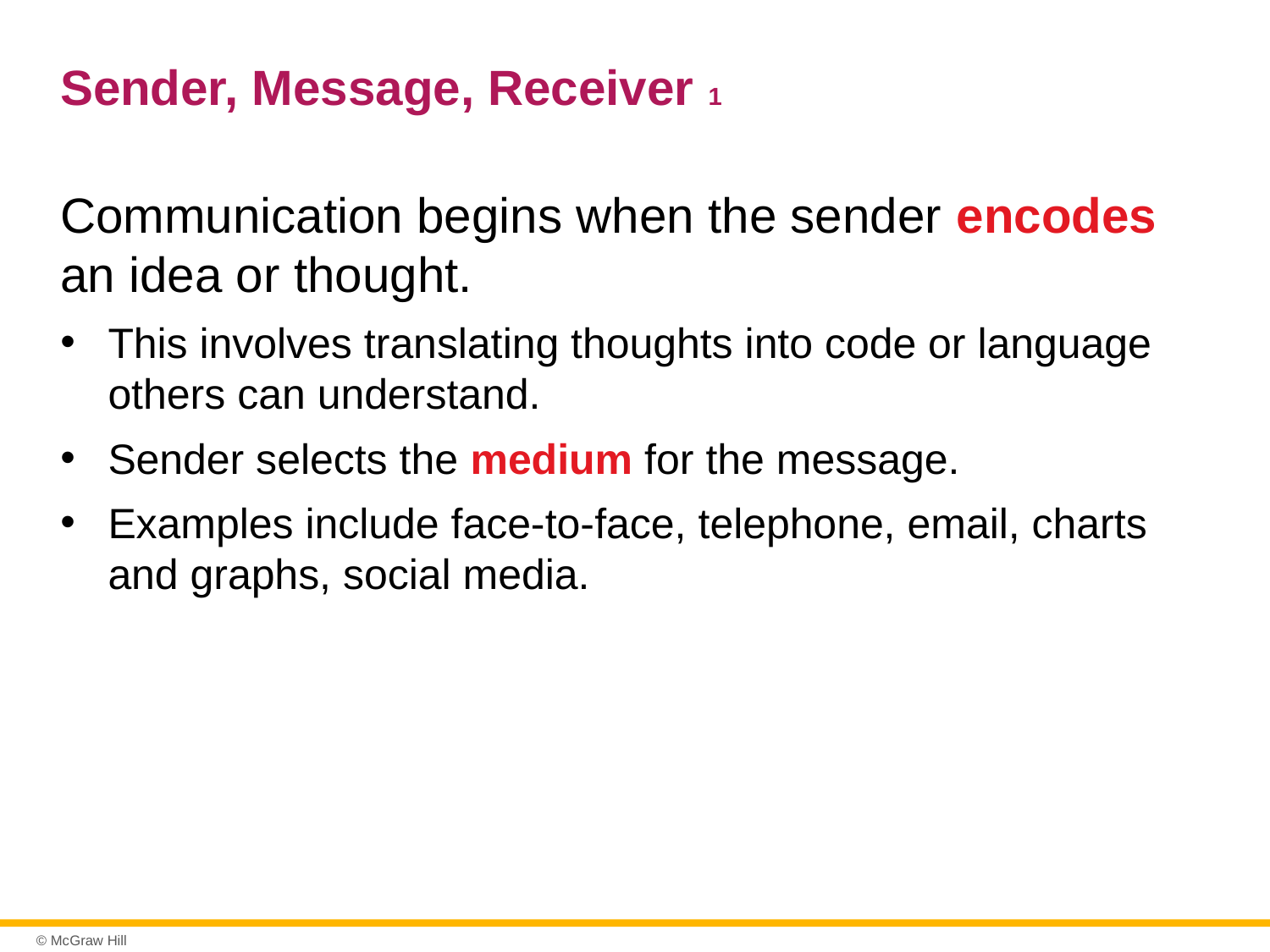

# Sender, Message, Receiver 1
Communication begins when the sender encodes an idea or thought.
This involves translating thoughts into code or language others can understand.
Sender selects the medium for the message.
Examples include face-to-face, telephone, email, charts and graphs, social media.